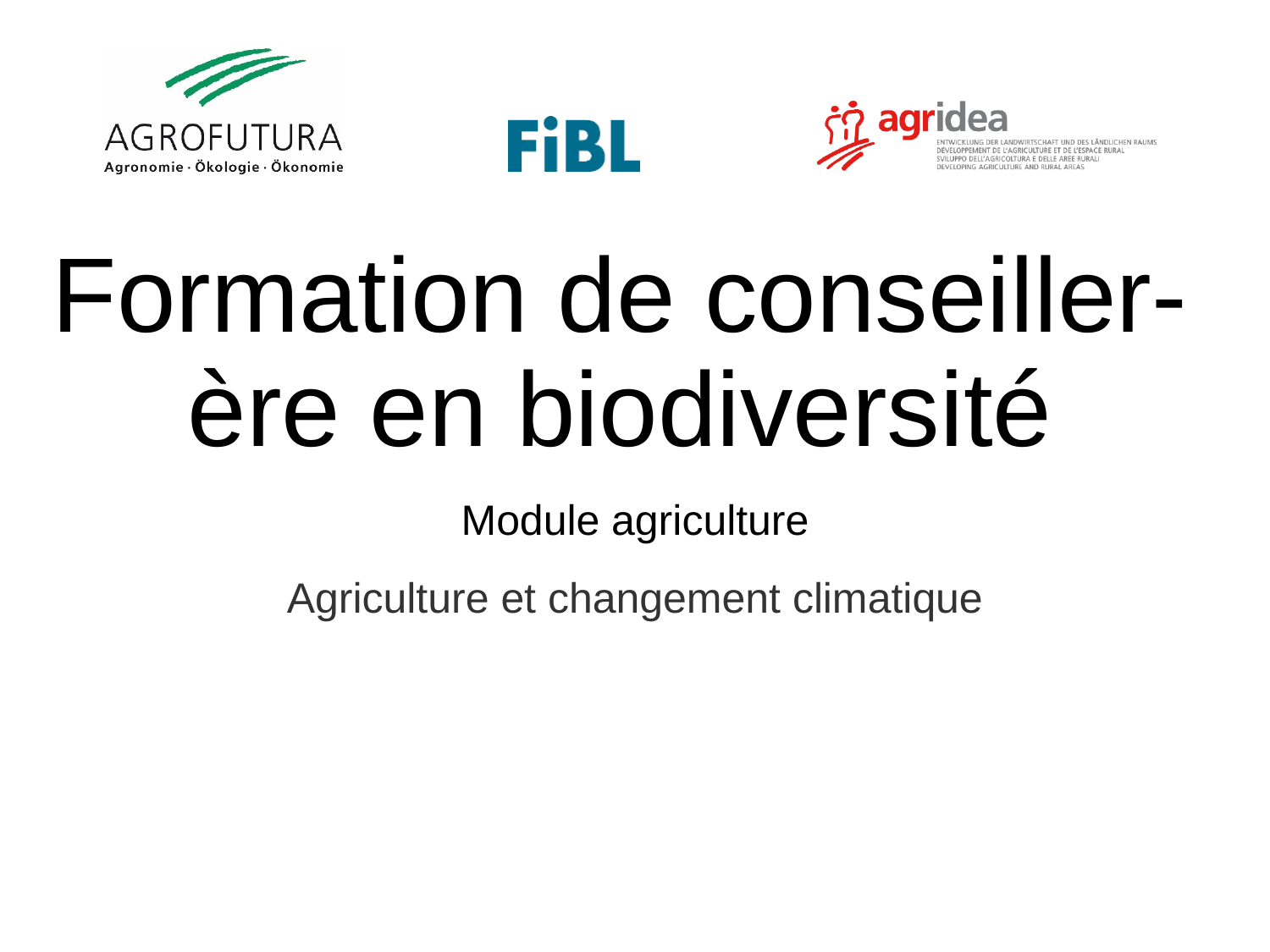

# Formation de conseiller-ère en biodiversité
Module agriculture
Agriculture et changement climatique